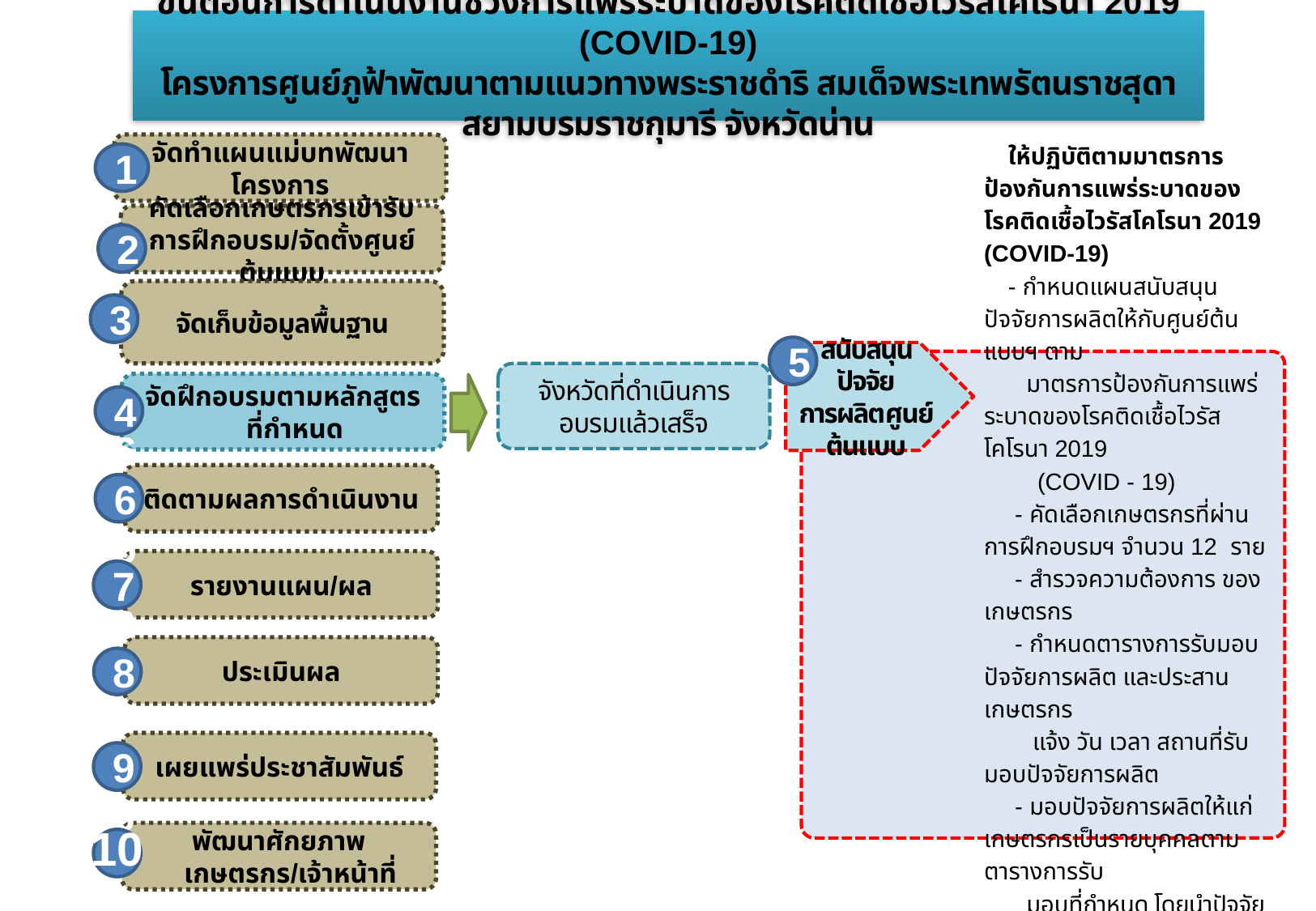

ขั้นตอนการดำเนินงานช่วงการแพร่ระบาดของโรคติดเชื้อไวรัสโคโรนา 2019 (COVID-19)
โครงการศูนย์ภูฟ้าพัฒนาตามแนวทางพระราชดำริ สมเด็จพระเทพรัตนราชสุดา สยามบรมราชกุมารี จังหวัดน่าน
จัดทำแผนแม่บทพัฒนาโครงการ
1
คัดเลือกเกษตรกรเข้ารับการฝึกอบรม/จัดตั้งศูนย์ต้นแบบ
2
จัดเก็บข้อมูลพื้นฐาน
3
5
สนับสนุนปัจจัย
การผลิตศูนย์ต้นแบบ

ให้ปฏิบัติตามมาตรการป้องกันการแพร่ระบาดของโรคติดเชื้อไวรัสโคโรนา 2019 (COVID-19)
- กำหนดแผนสนับสนุนปัจจัยการผลิตให้กับศูนย์ต้นแบบฯ ตาม
   มาตรการป้องกันการแพร่ระบาดของโรคติดเชื้อไวรัสโคโรนา 2019
        (COVID - 19)
 - คัดเลือกเกษตรกรที่ผ่านการฝึกอบรมฯ จำนวน 12  ราย
 - สำรวจความต้องการ ของเกษตรกร
 - กำหนดตารางการรับมอบปัจจัยการผลิต และประสานเกษตรกร
        แจ้ง วัน เวลา สถานที่รับมอบปัจจัยการผลิต
 - มอบปัจจัยการผลิตให้แก่เกษตรกรเป็นรายบุคคลตามตารางการรับ
   มอบที่กำหนด โดยนำปัจจัยการผลิตมอบให้กับเกษตรกร
   ณ ที่อยู่ อาศัย/แปลงเกษตร
- ดำเนินการอื่น ๆ ที่เหมาะสม

จังหวัดที่ดำเนินการอบรมแล้วเสร็จ
จัดฝึกอบรมตามหลักสูตรที่กำหนด

4
ติดตามผลการดำเนินงาน
666
รายงานแผน/ผล
7
ประเมินผล
98888
เผยแพร่ประชาสัมพันธ์
996
10
พัฒนาศักยภาพเกษตรกร/เจ้าหน้าที่